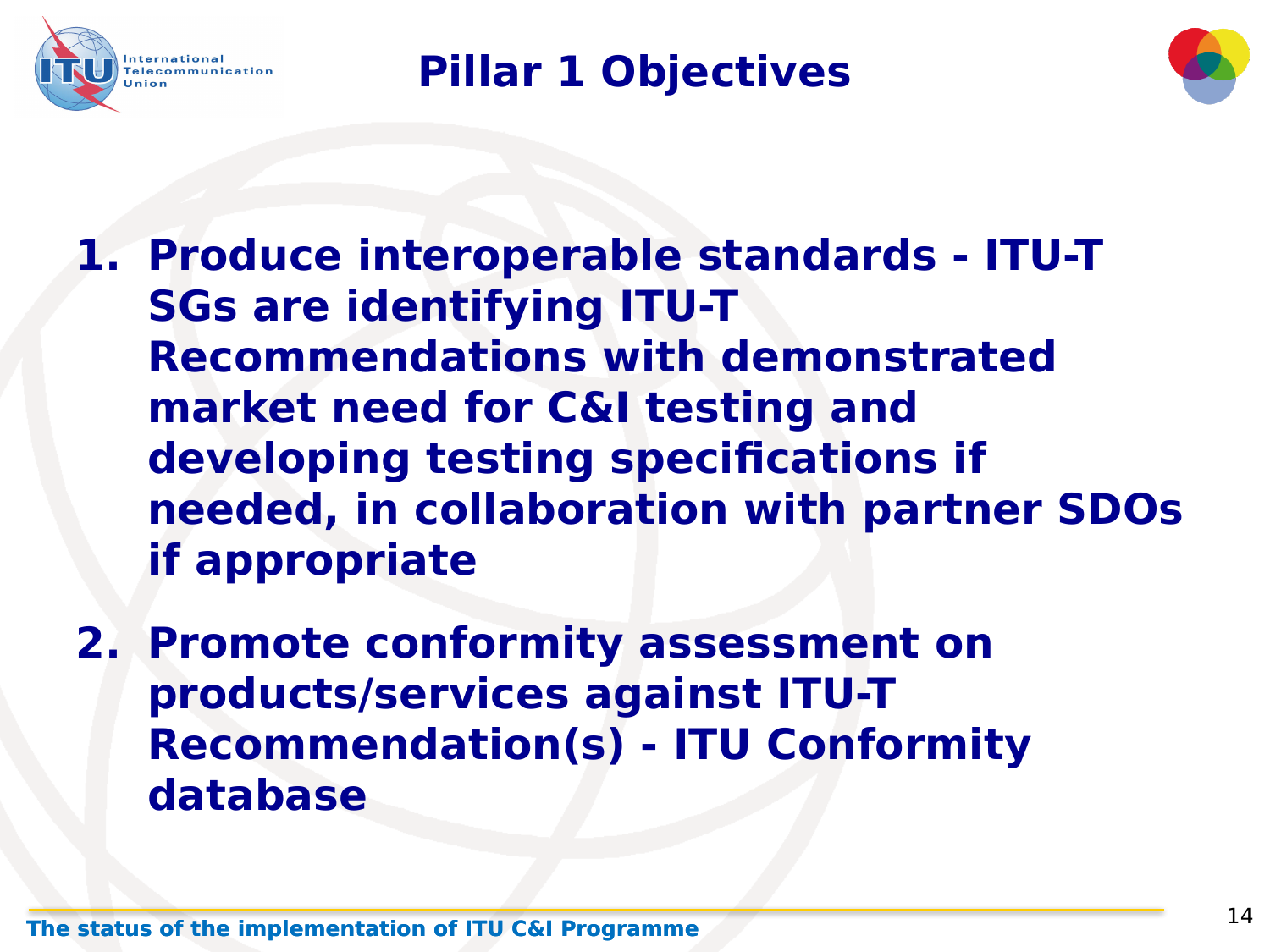

Pillar 1 Objectives
Produce interoperable standards - ITU-T SGs are identifying ITU-T Recommendations with demonstrated market need for C&I testing and developing testing specifications if needed, in collaboration with partner SDOs if appropriate
Promote conformity assessment on products/services against ITU-T Recommendation(s) - ITU Conformity database

14